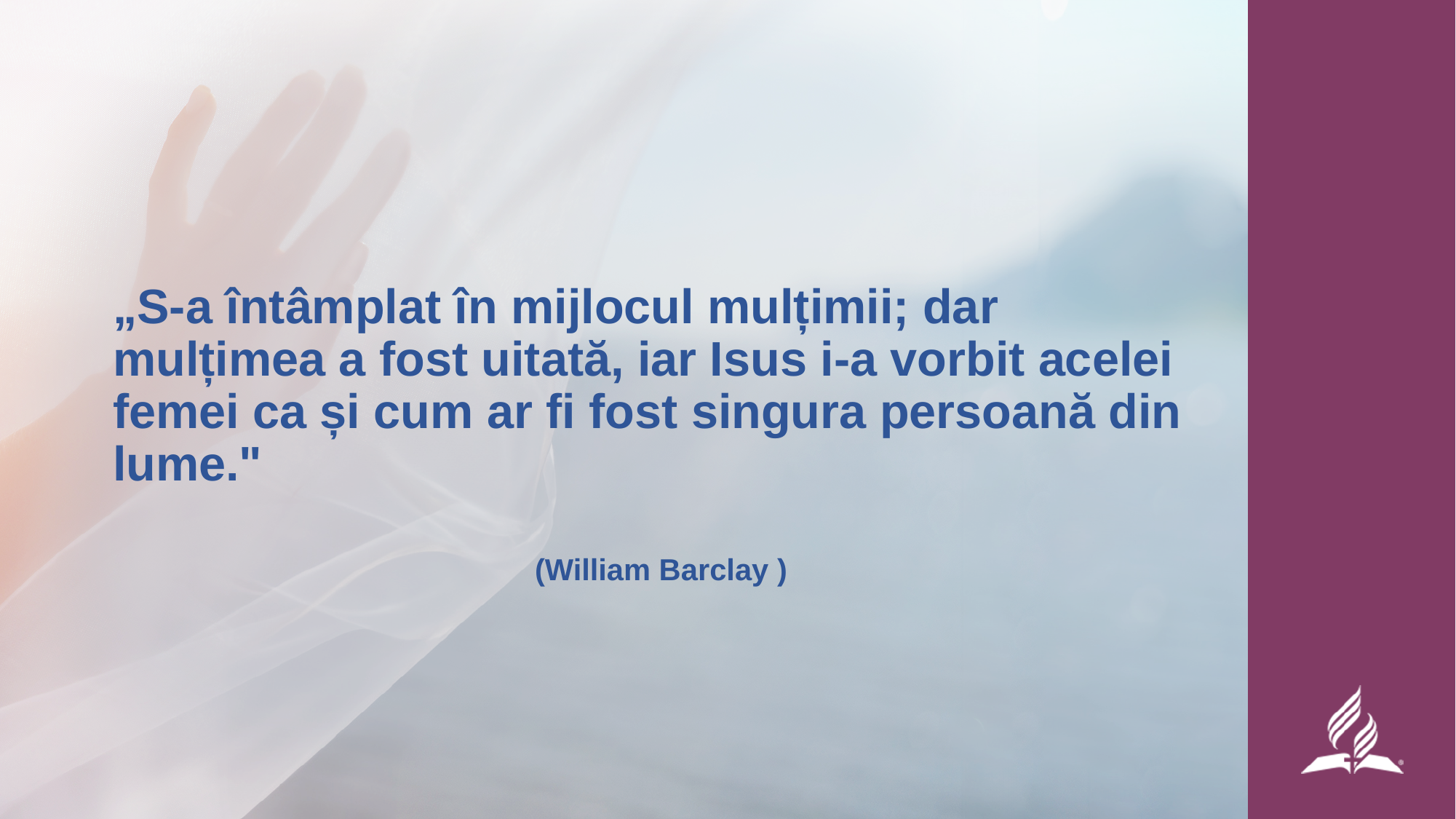

„S-a întâmplat în mijlocul mulțimii; dar mulțimea a fost uitată, iar Isus i-a vorbit acelei femei ca și cum ar fi fost singura persoană din lume."

(William Barclay )